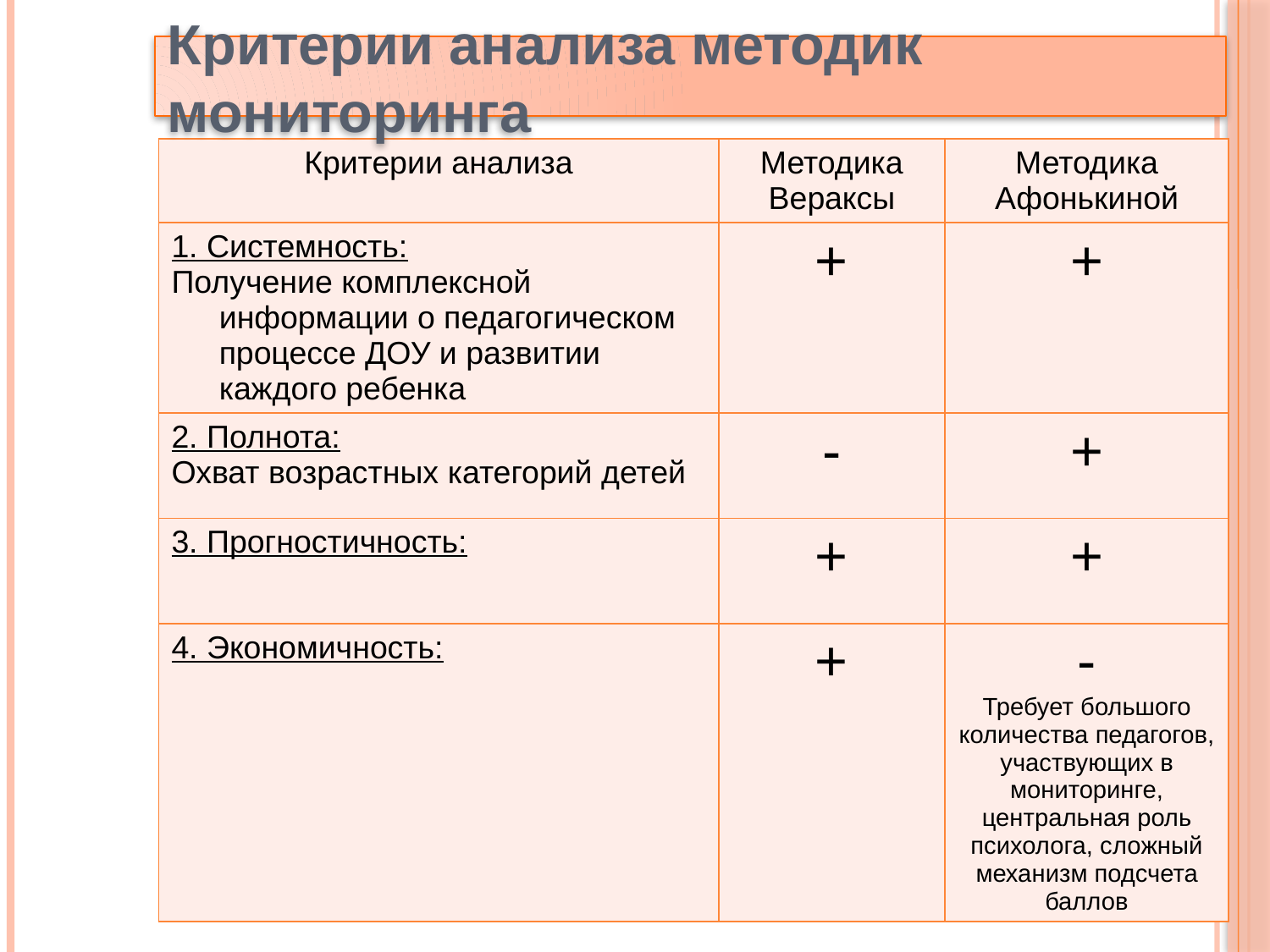

Критерии анализа методик мониторинга
| Критерии анализа | Методика Вераксы | Методика Афонькиной |
| --- | --- | --- |
| 1. Системность: Получение комплексной информации о педагогическом процессе ДОУ и развитии каждого ребенка | + | + |
| 2. Полнота: Охват возрастных категорий детей | - | + |
| 3. Прогностичность: | + | + |
| 4. Экономичность: | + | - Требует большого количества педагогов, участвующих в мониторинге, центральная роль психолога, сложный механизм подсчета баллов |